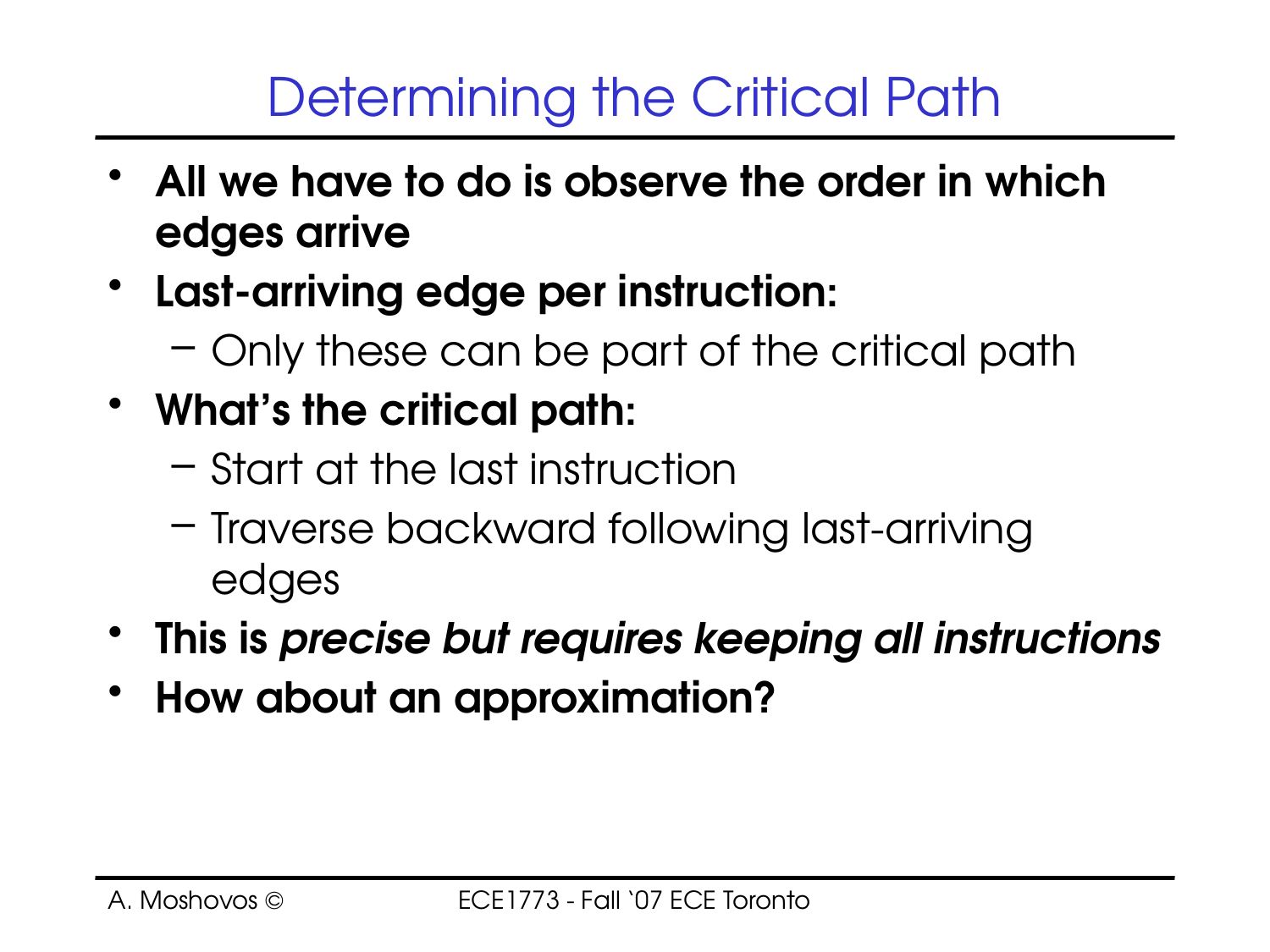

# Determining the Critical Path
All we have to do is observe the order in which edges arrive
Last-arriving edge per instruction:
Only these can be part of the critical path
What’s the critical path:
Start at the last instruction
Traverse backward following last-arriving edges
This is precise but requires keeping all instructions
How about an approximation?
A. Moshovos ©
ECE1773 - Fall ‘07 ECE Toronto